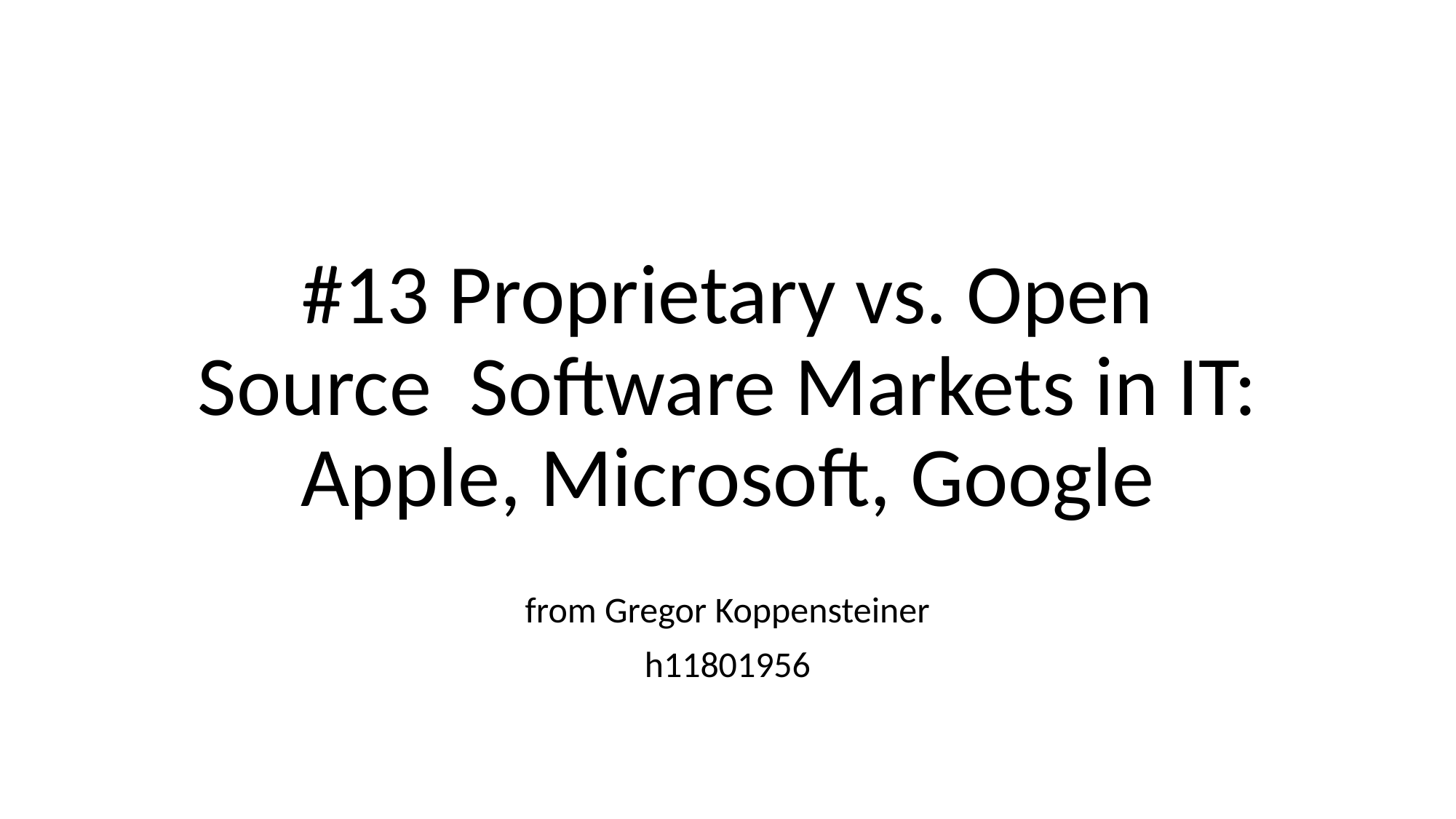

# #13 Proprietary vs. Open Source  Software Markets in IT: Apple, Microsoft, Google
from Gregor Koppensteiner
h11801956